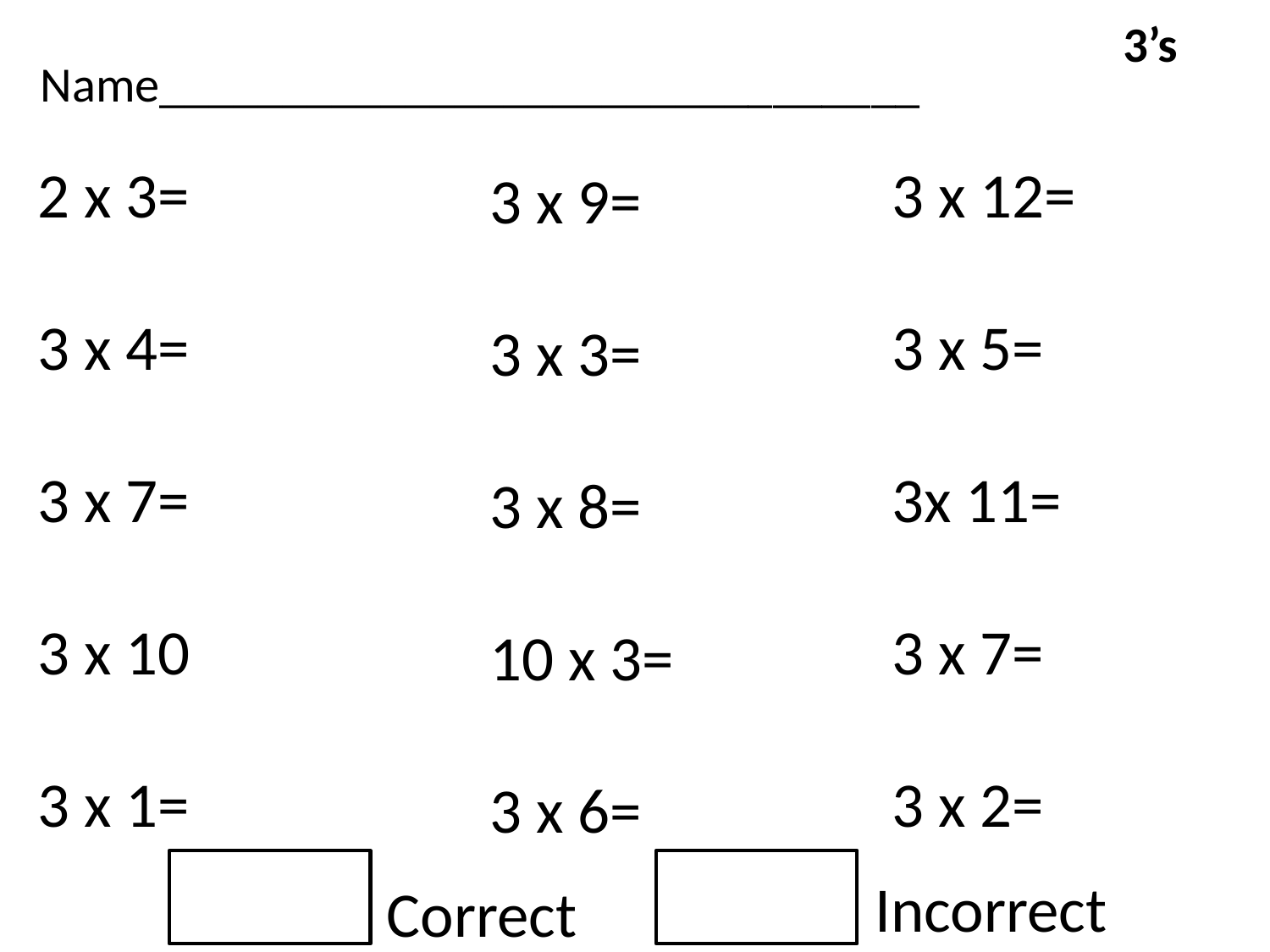

3’s
Name_______________________________
2 x 3=

3 x 4=

3 x 7=

3 x 10

3 x 1=

3 x 12=

3 x 5=

3x 11=

3 x 7=

3 x 2=

3 x 9=

3 x 3=

3 x 8=

10 x 3=

3 x 6=

Incorrect
Correct